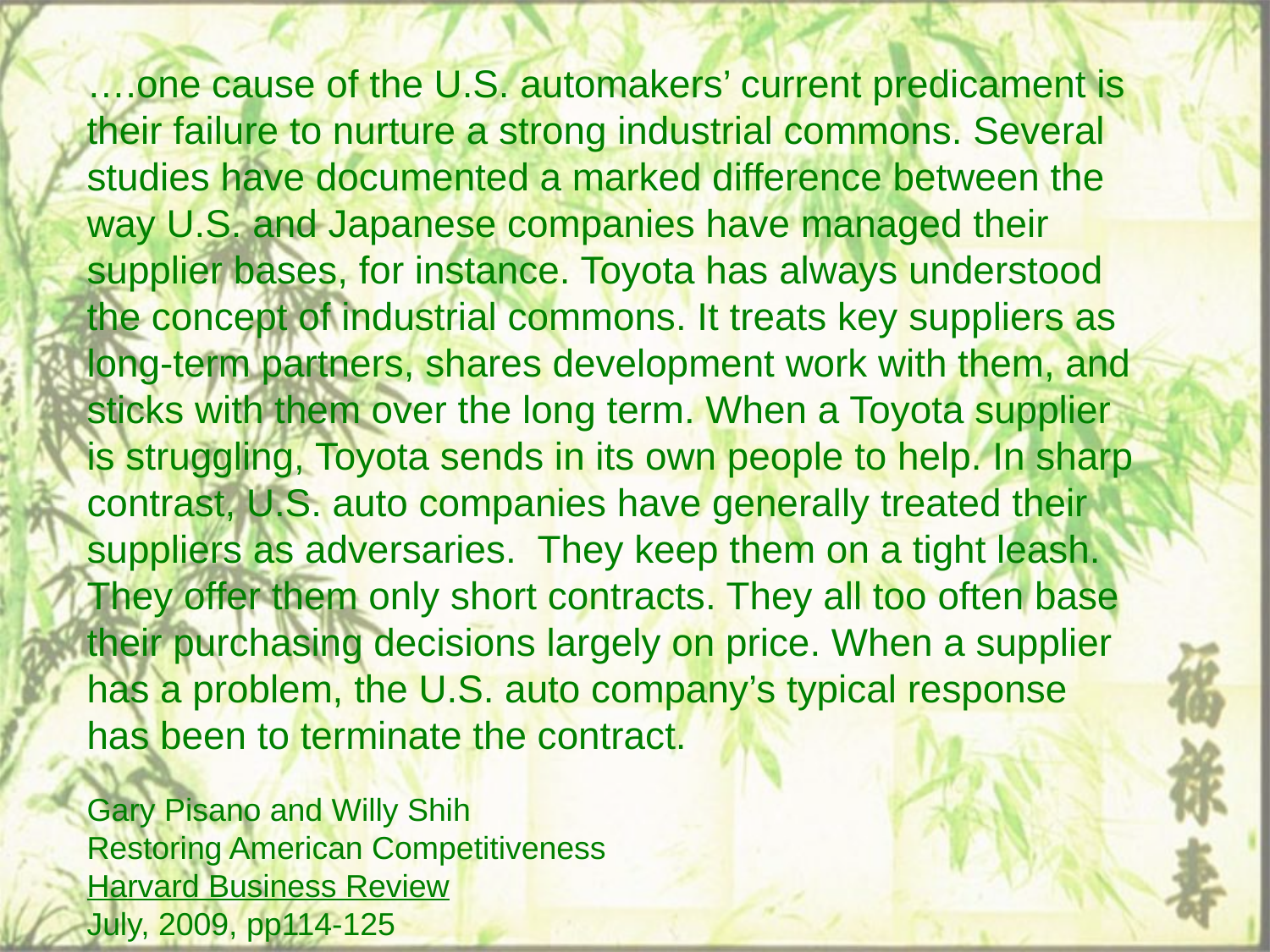

….one cause of the U.S. automakers’ current predicament is their failure to nurture a strong industrial commons. Several studies have documented a marked difference between the way U.S. and Japanese companies have managed their supplier bases, for instance. Toyota has always understood the concept of industrial commons. It treats key suppliers as long-term partners, shares development work with them, and sticks with them over the long term. When a Toyota supplier is struggling, Toyota sends in its own people to help. In sharp contrast, U.S. auto companies have generally treated their suppliers as adversaries.  They keep them on a tight leash.  They offer them only short contracts. They all too often base their purchasing decisions largely on price. When a supplier has a problem, the U.S. auto company’s typical response has been to terminate the contract.

Gary Pisano and Willy Shih
Restoring American Competitiveness
Harvard Business Review
July, 2009, pp114-125